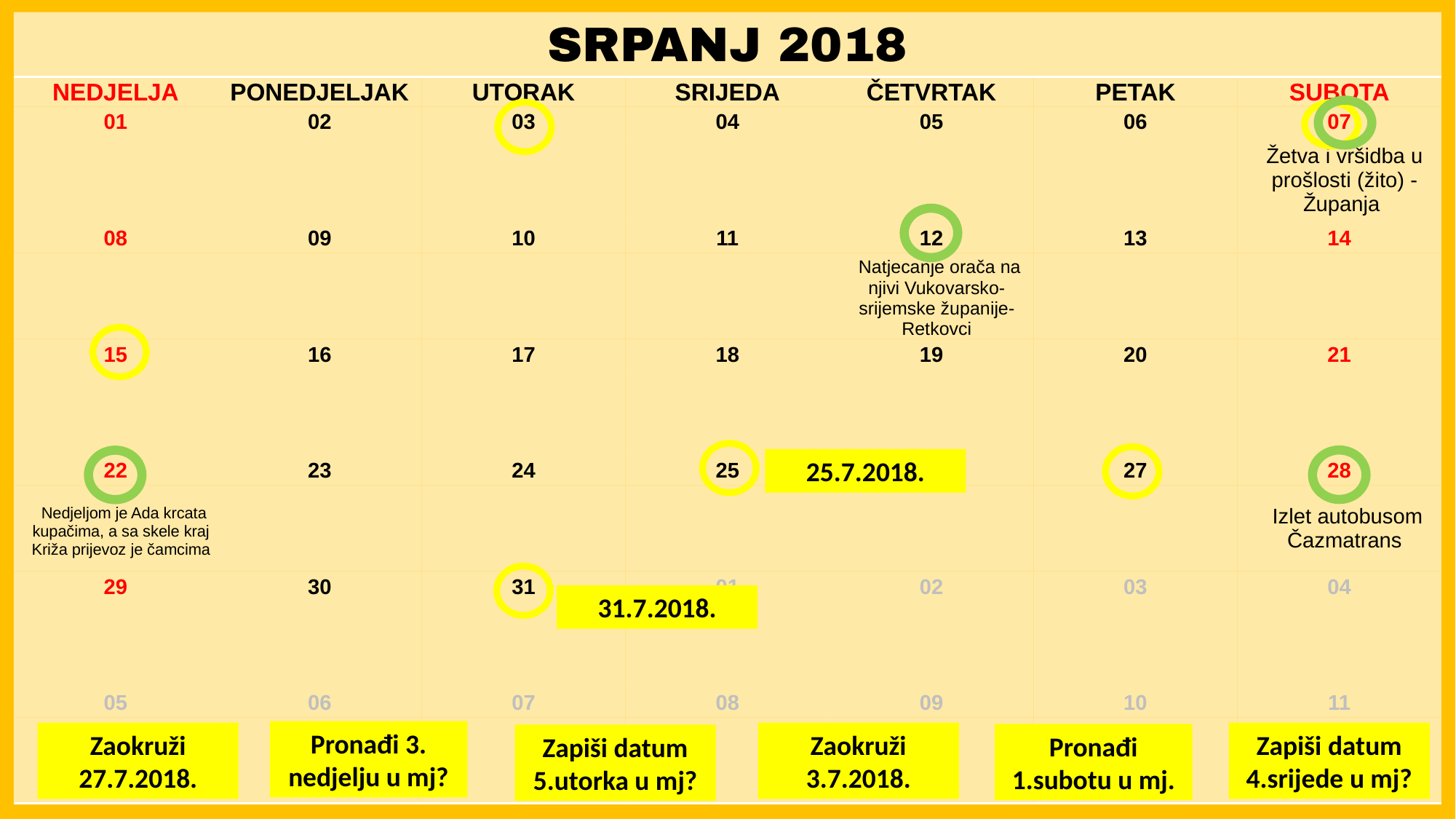

| SRPANJ 2018 |  |  |  |  |  |  |
| --- | --- | --- | --- | --- | --- | --- |
| NEDJELJA | PONEDJELJAK | UTORAK | SRIJEDA | ČETVRTAK | PETAK | SUBOTA |
| 01 | 02 | 03 | 04 | 05 | 06 | 07 |
|  |  |  |  |  |  | Žetva i vršidba u prošlosti (žito) - Županja |
| 08 | 09 | 10 | 11 | 12 | 13 | 14 |
|  |  |  |  | Natjecanje orača na njivi Vukovarsko-srijemske županije-Retkovci |  |  |
| 15 | 16 | 17 | 18 | 19 | 20 | 21 |
|  |  |  |  |  |  |  |
| 22 | 23 | 24 | 25 | 26 | 27 | 28 |
| Nedjeljom je Ada krcata kupačima, a sa skele kraj Križa prijevoz je čamcima |  |  |  |  |  | Izlet autobusom Čazmatrans |
| 29 | 30 | 31 | 01 | 02 | 03 | 04 |
|  |  |  |  |  |  |  |
| 05 | 06 | 07 | 08 | 09 | 10 | 11 |
|  |  |  |  |  |  |  |

25.7.2018.

31.7.2018.
Pronađi 3. nedjelju u mj?
Zaokruži 27.7.2018.
Zaokruži 3.7.2018.
Zapiši datum 4.srijede u mj?
Pronađi 1.subotu u mj.
Zapiši datum 5.utorka u mj?